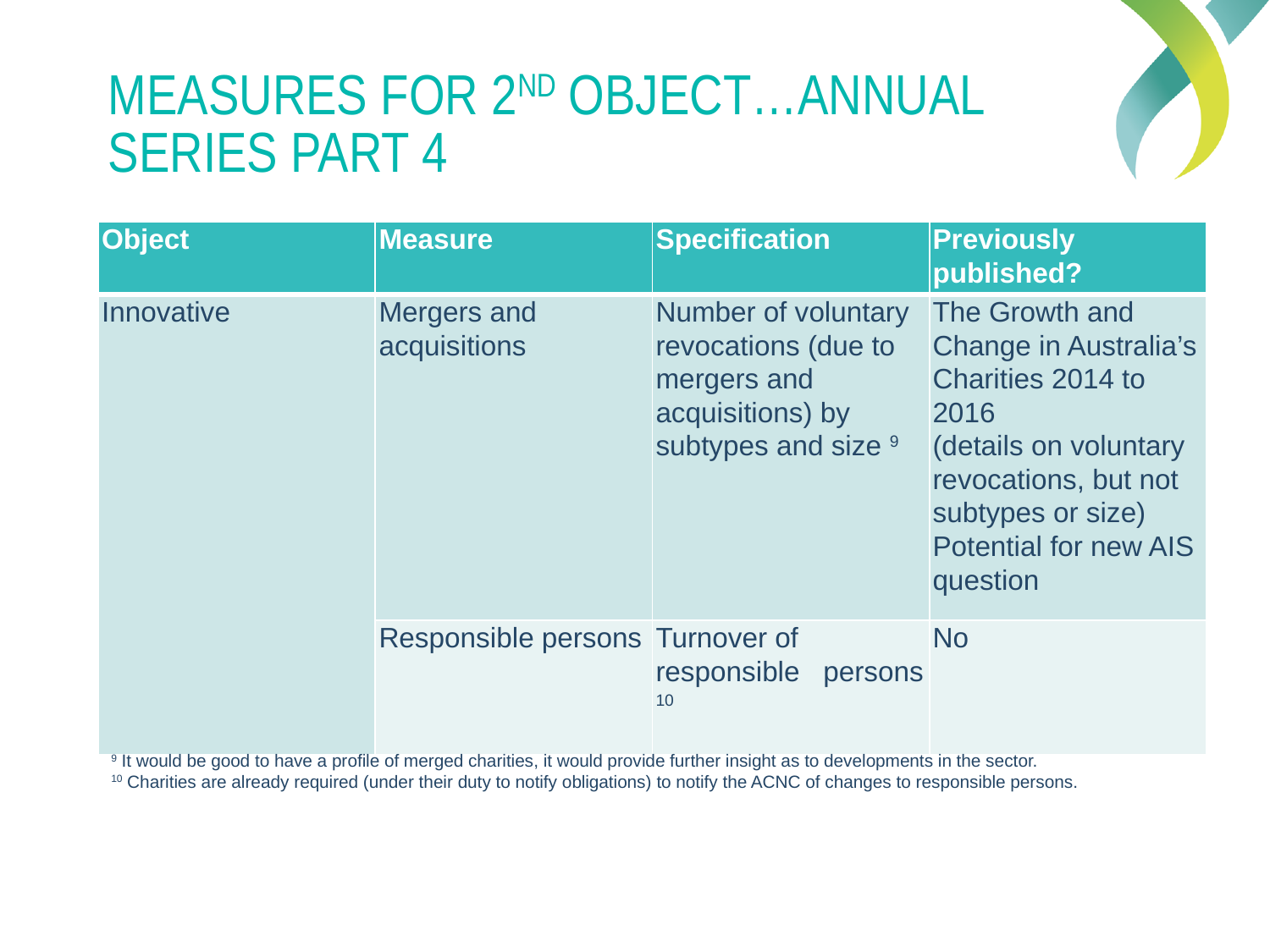

# Measures for 2nd object…annual series part 4
| Object | Measure | Specification | Previously published? |
| --- | --- | --- | --- |
| Innovative | Mergers and acquisitions | Number of voluntary revocations (due to mergers and acquisitions) by subtypes and size 9 | The Growth and Change in Australia’s Charities 2014 to 2016 (details on voluntary revocations, but not subtypes or size) Potential for new AIS question |
|  | Responsible persons | Turnover of responsible persons 10 | No |
9 It would be good to have a profile of merged charities, it would provide further insight as to developments in the sector.
10 Charities are already required (under their duty to notify obligations) to notify the ACNC of changes to responsible persons.